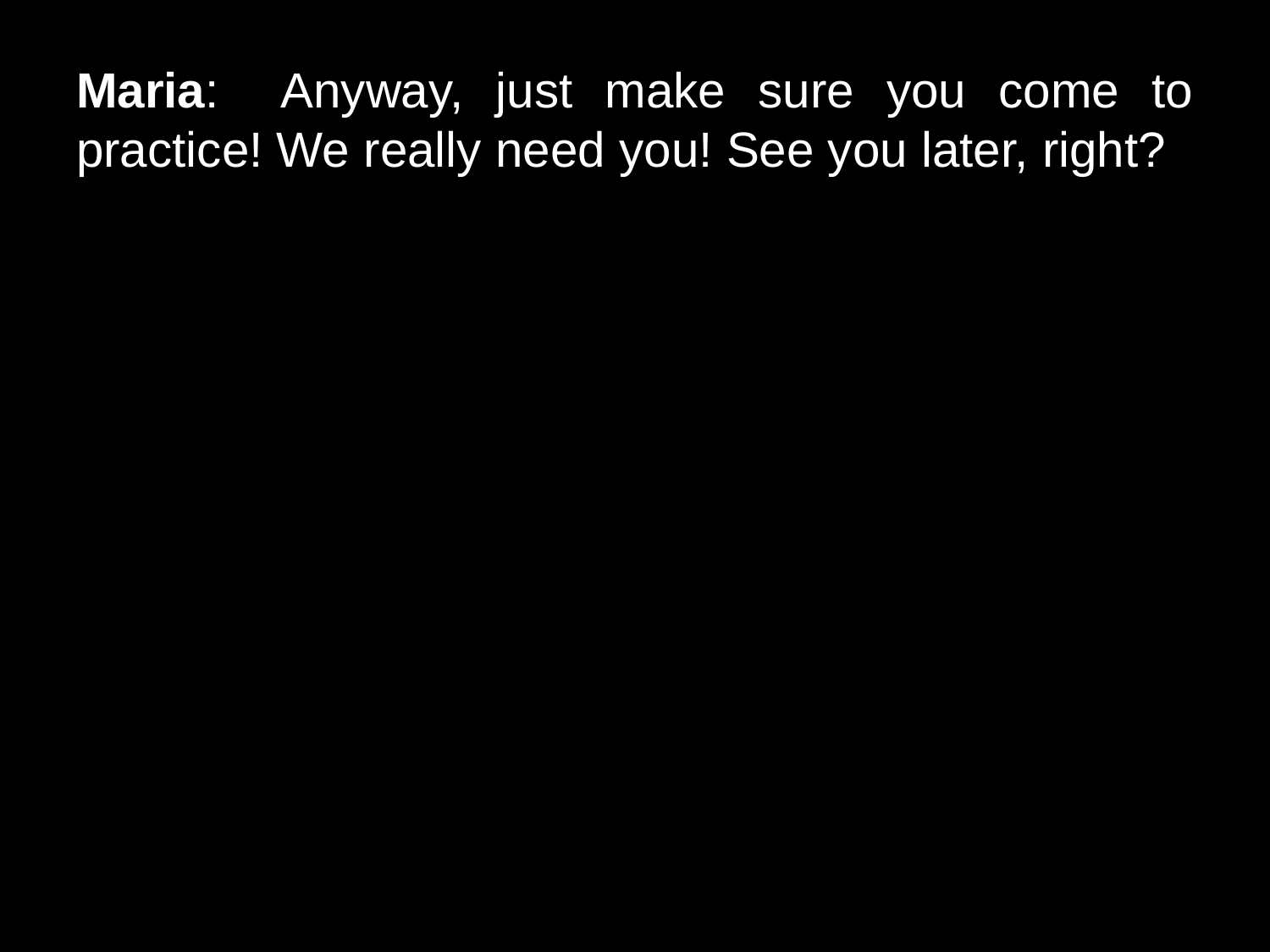

# Maria:  Anyway, just make sure you come to practice! We really need you! See you later, right?